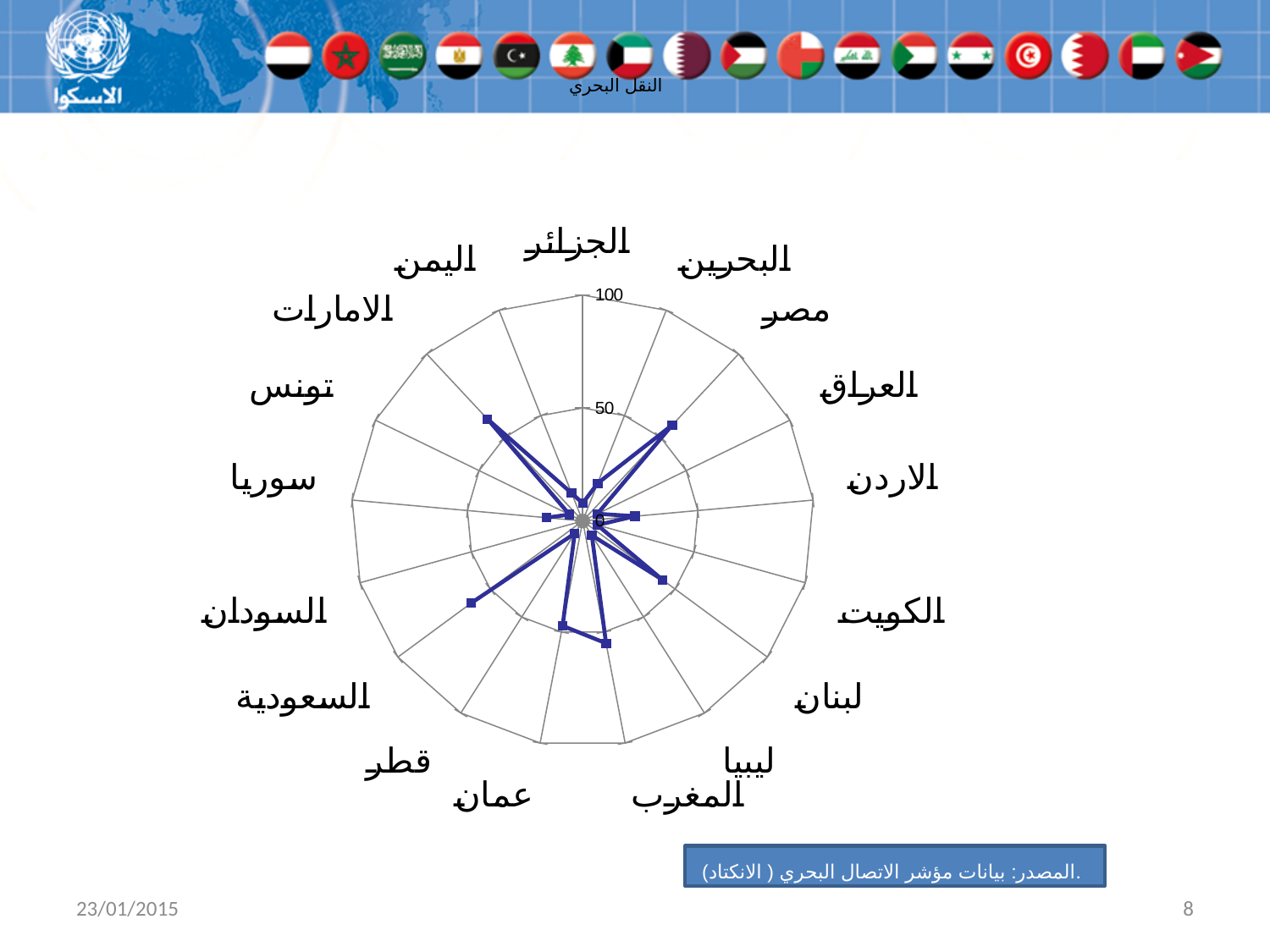

# النقل البحري

### Chart

| Category |  |
|---|---|
| الجزائر  | 7.8 |
| البحرين | 17.86 |
| مصر | 57.39 |
| العراق | 7.1 |
| الاردن | 22.75 |
| الكويت | 6.6 |
| لبنان | 43.21 |
| ليبيا | 7.51 |
| المغرب | 55.09 |
| عمان | 47.25 |
| قطر  | 6.53 |
| السعودية | 60.4 |
| السودان | None |
| سوريا | 15.64 |
| تونس  | 6.35 |
| الامارات  | 61.09 |
| اليمن  | 13.19 |
المصدر: بيانات مؤشر الاتصال البحري ( الانكتاد).
23/01/2015
8